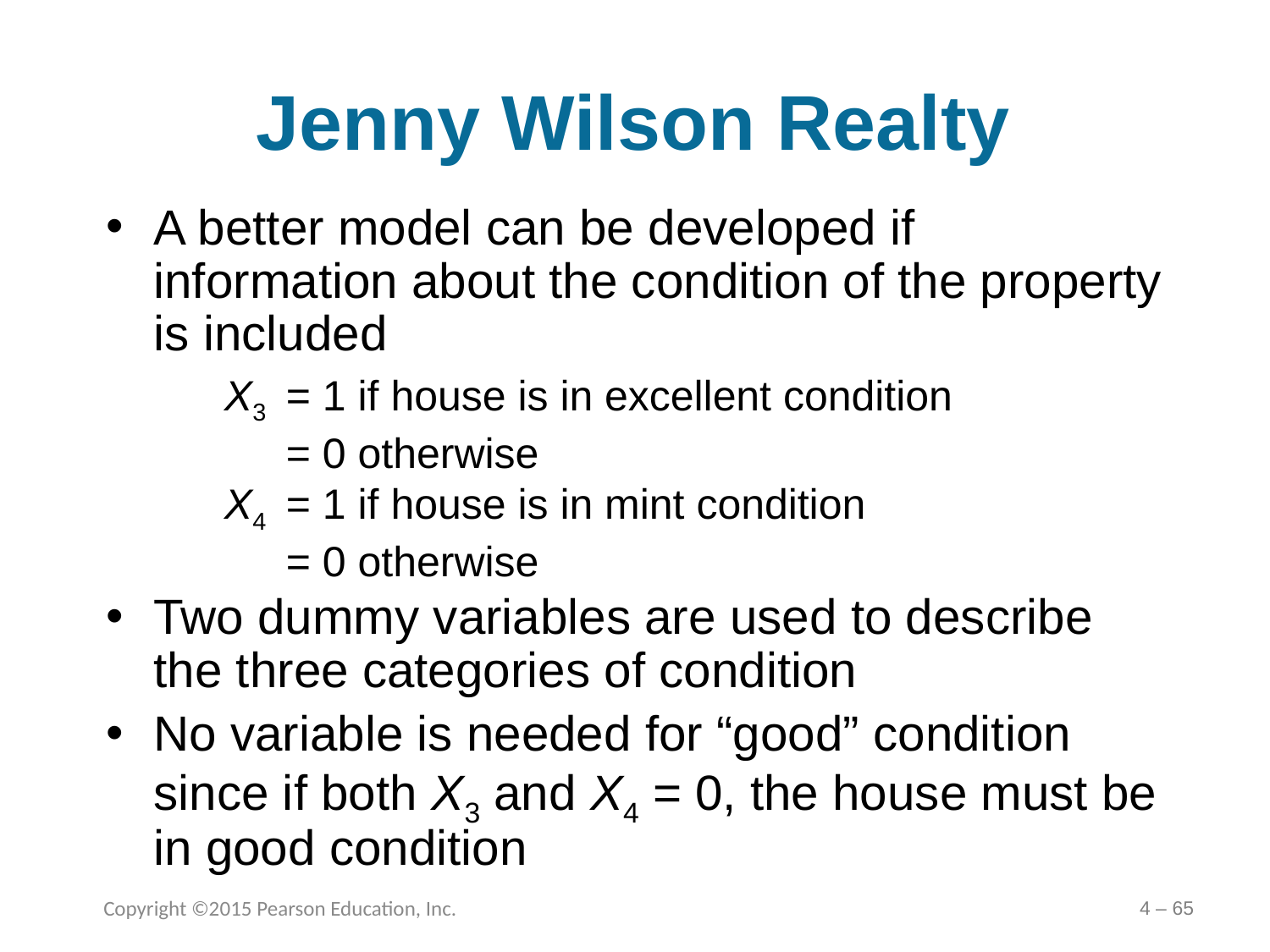

# Jenny Wilson Realty
A better model can be developed if information about the condition of the property is included
X3	= 1 if house is in excellent condition
	= 0 otherwise
X4	= 1 if house is in mint condition
	= 0 otherwise
Two dummy variables are used to describe the three categories of condition
No variable is needed for “good” condition since if both X3 and X4 = 0, the house must be in good condition
Copyright ©2015 Pearson Education, Inc.
4 – 65